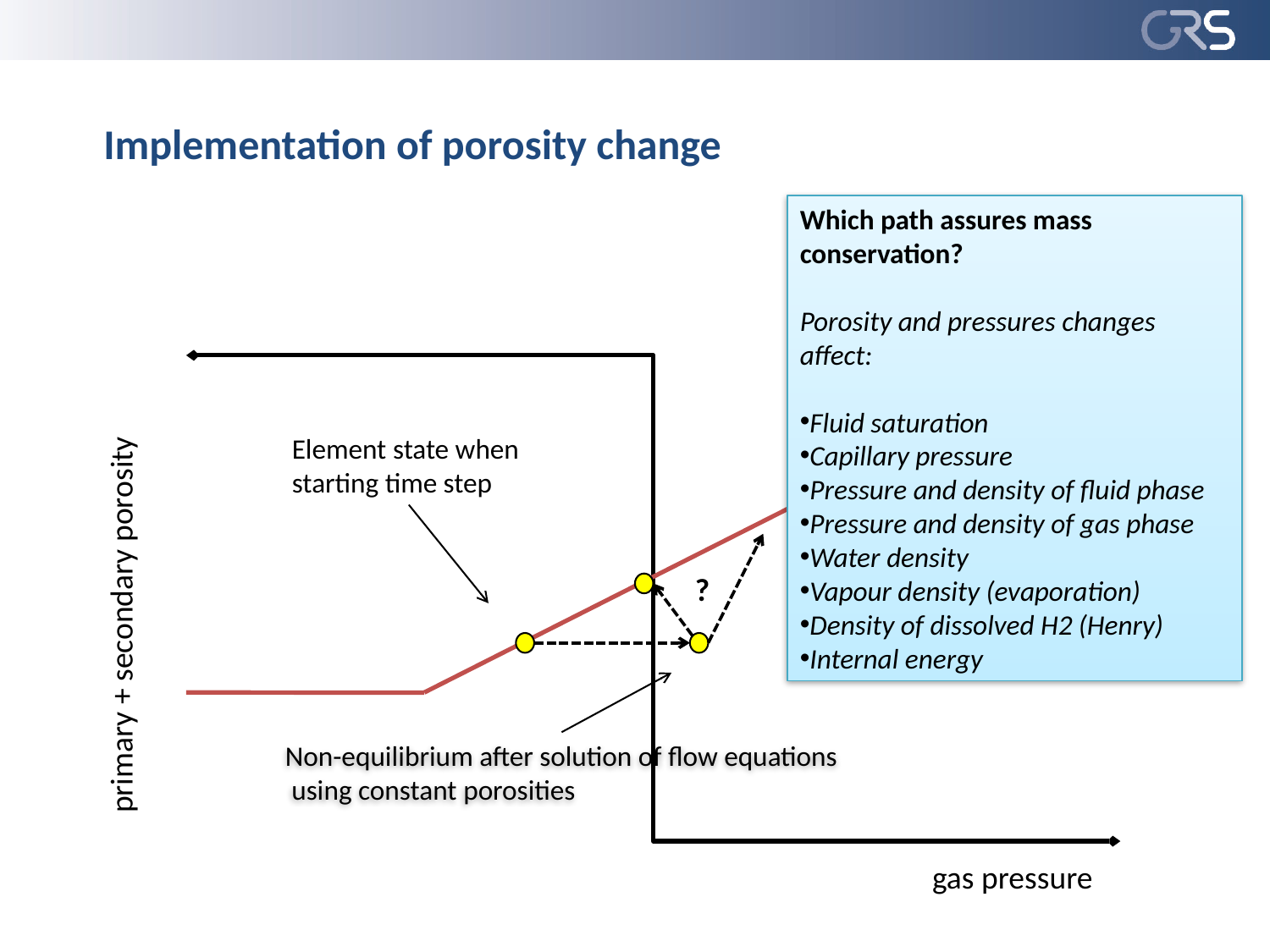

Implementation of porosity change
Which path assures mass conservation?

Porosity and pressures changes affect:

Fluid saturation
Capillary pressure
Pressure and density of fluid phase
Pressure and density of gas phase
Water density
Vapour density (evaporation)
Density of dissolved H2 (Henry)
Internal energy
User-defined
dilation relationship
Element state when
starting time step
primary + secondary porosity
?

Non-equilibrium after solution of flow equations
 using constant porosities
gas pressure